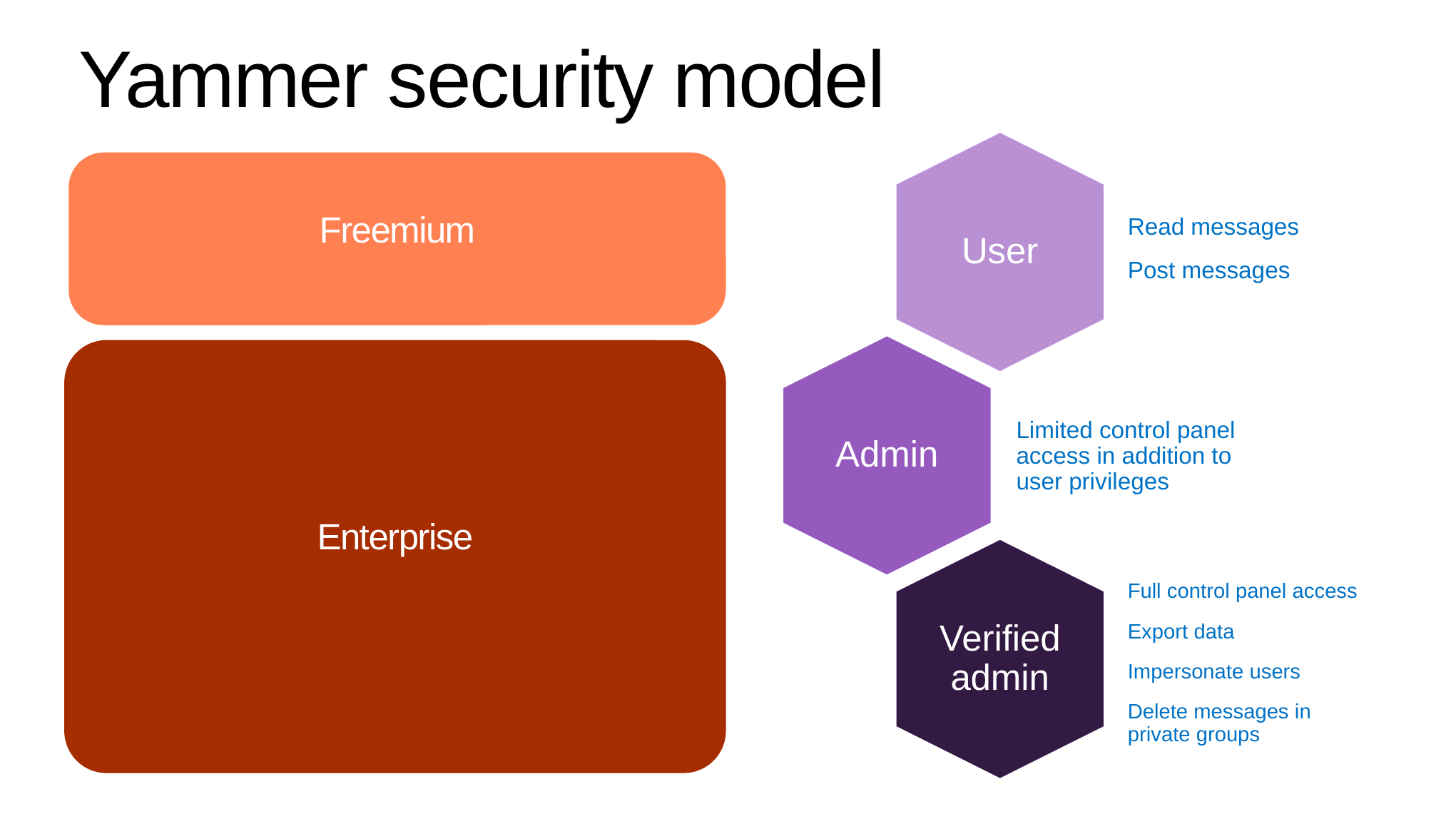

# Yammer security model
User
Read messages
Post messages
Admin
Limited control panel access in addition to user privileges
Verified admin
Full control panel access
Export data
Impersonate users
Delete messages in private groups

Freemium

Enterprise